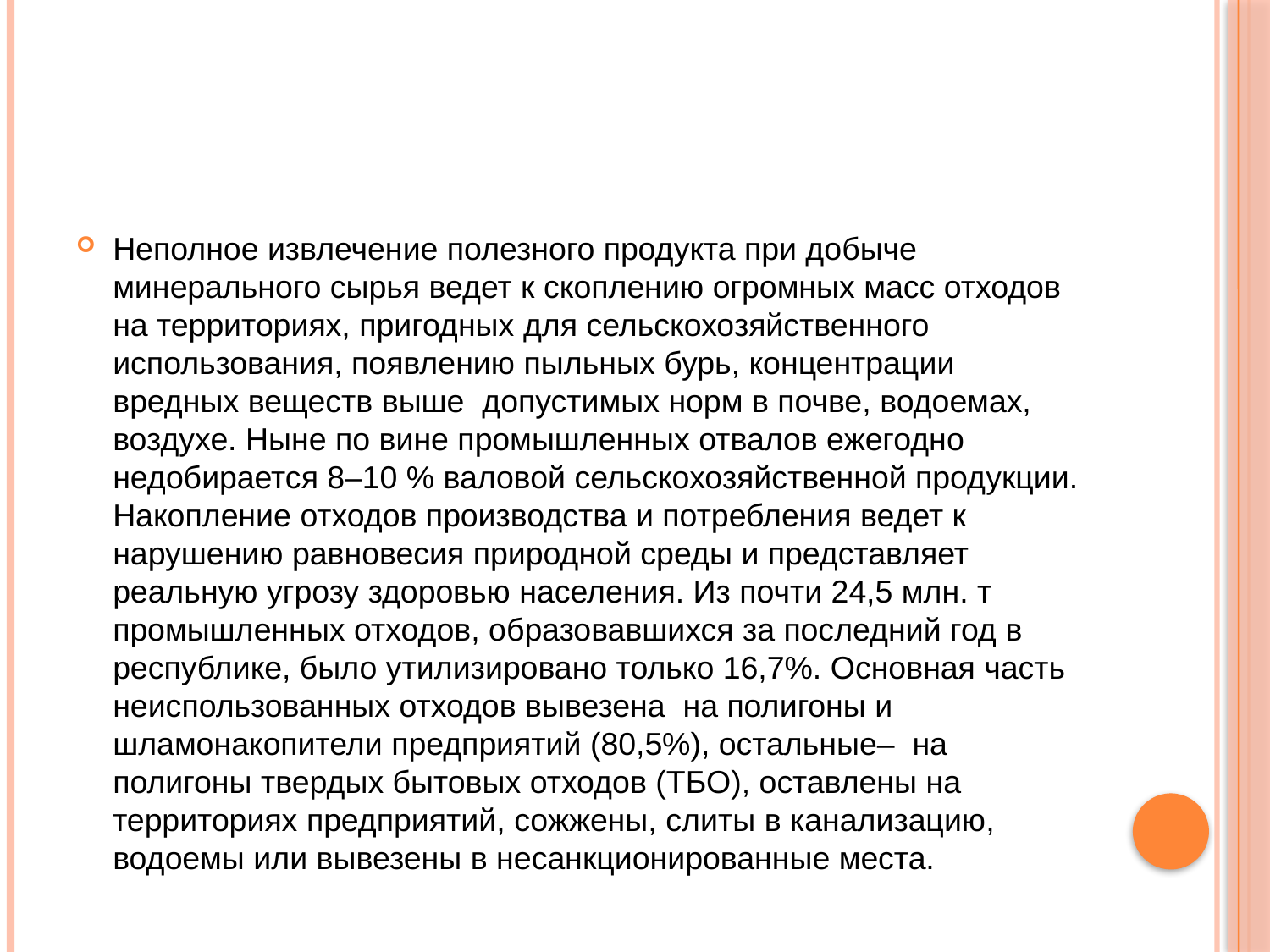

#
Неполное извлечение полезного продукта при добыче минерального сырья ведет к скоплению огромных масс отходов на территориях, пригодных для сельскохозяйственного использования, появлению пыльных бурь, концентрации вредных веществ выше  допустимых норм в почве, водоемах, воздухе. Ныне по вине промышленных отвалов ежегодно недобирается 8–10 % валовой сельскохозяйственной продукции. Накопление отходов производства и потребления ведет к нарушению равновесия природной среды и представляет реальную угрозу здоровью населения. Из почти 24,5 млн. т промышленных отходов, образовавшихся за последний год в республике, было утилизировано только 16,7%. Основная часть неиспользованных отходов вывезена  на полигоны и шламонакопители предприятий (80,5%), остальные–  на полигоны твердых бытовых отходов (ТБО), оставлены на территориях предприятий, сожжены, слиты в канализацию, водоемы или вывезены в несанкционированные места.